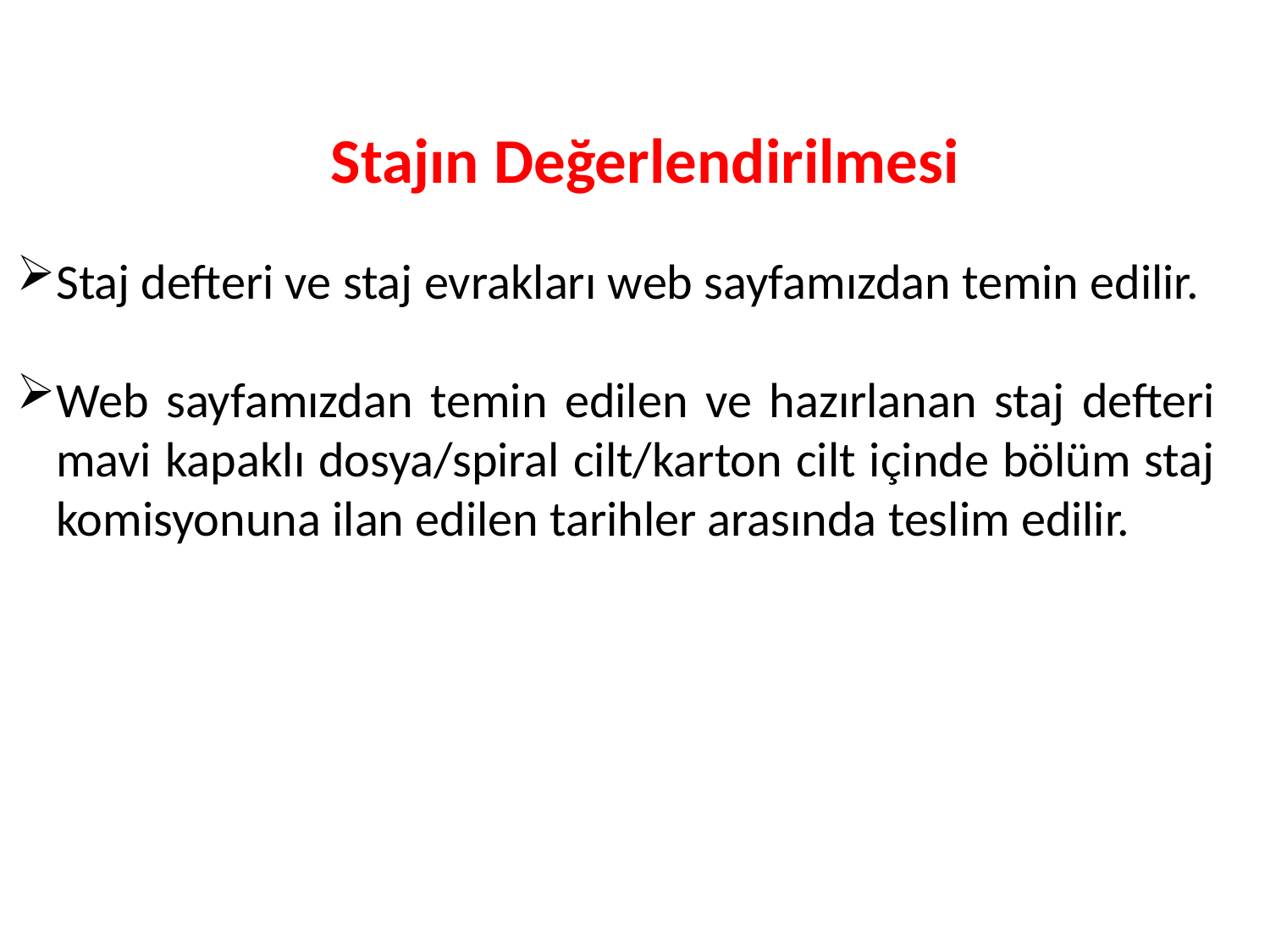

Stajın Değerlendirilmesi
Staj defteri ve staj evrakları web sayfamızdan temin edilir.

Web sayfamızdan temin edilen ve hazırlanan staj defteri mavi kapaklı dosya/spiral cilt/karton cilt içinde bölüm staj komisyonuna ilan edilen tarihler arasında teslim edilir.